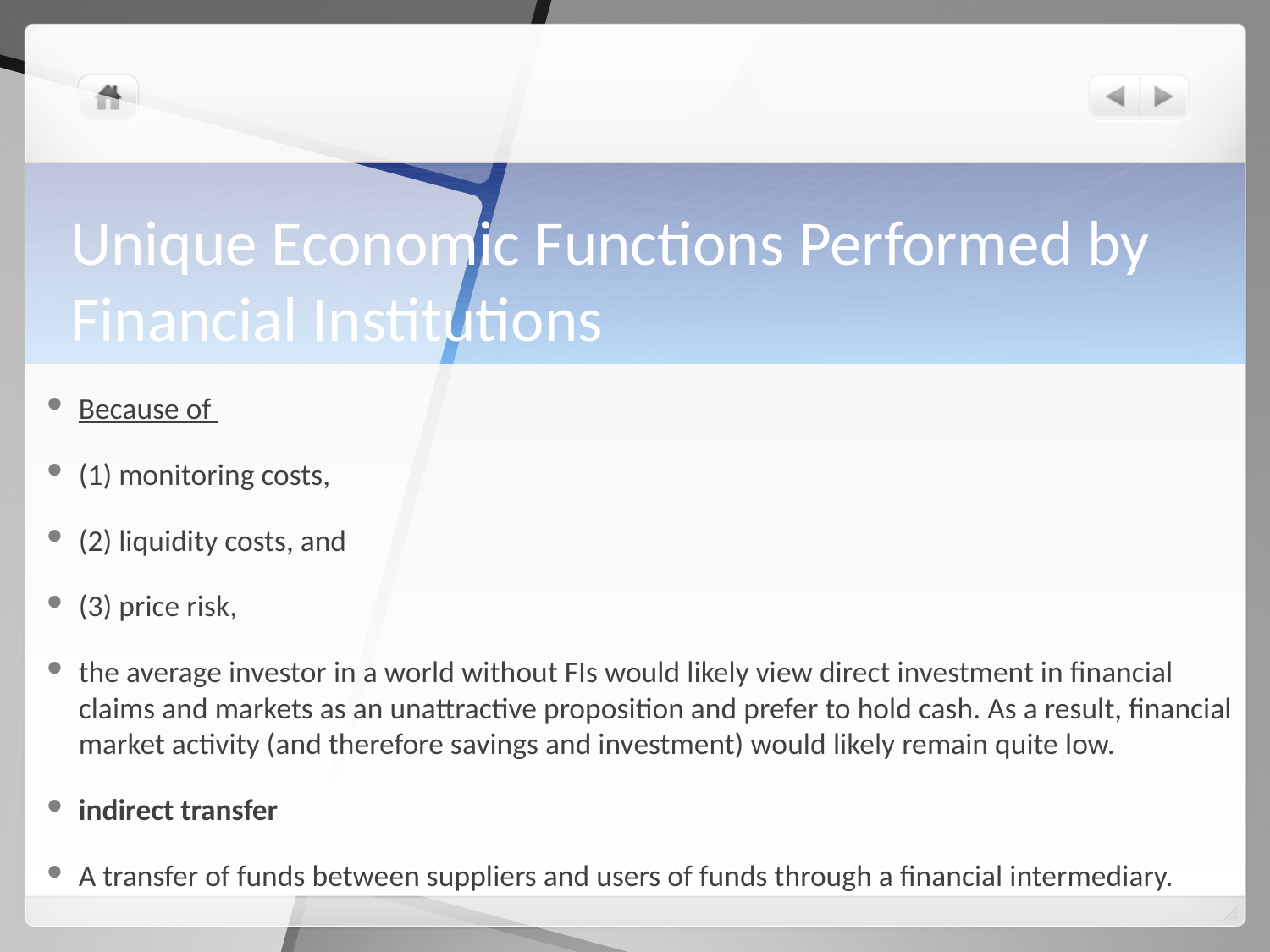

# Unique Economic Functions Performed by Financial Institutions
Because of
(1) monitoring costs,
(2) liquidity costs, and
(3) price risk,
the average investor in a world without FIs would likely view direct investment in financial claims and markets as an unattractive proposition and prefer to hold cash. As a result, financial market activity (and therefore savings and investment) would likely remain quite low.
indirect transfer
A transfer of funds between suppliers and users of funds through a financial intermediary.